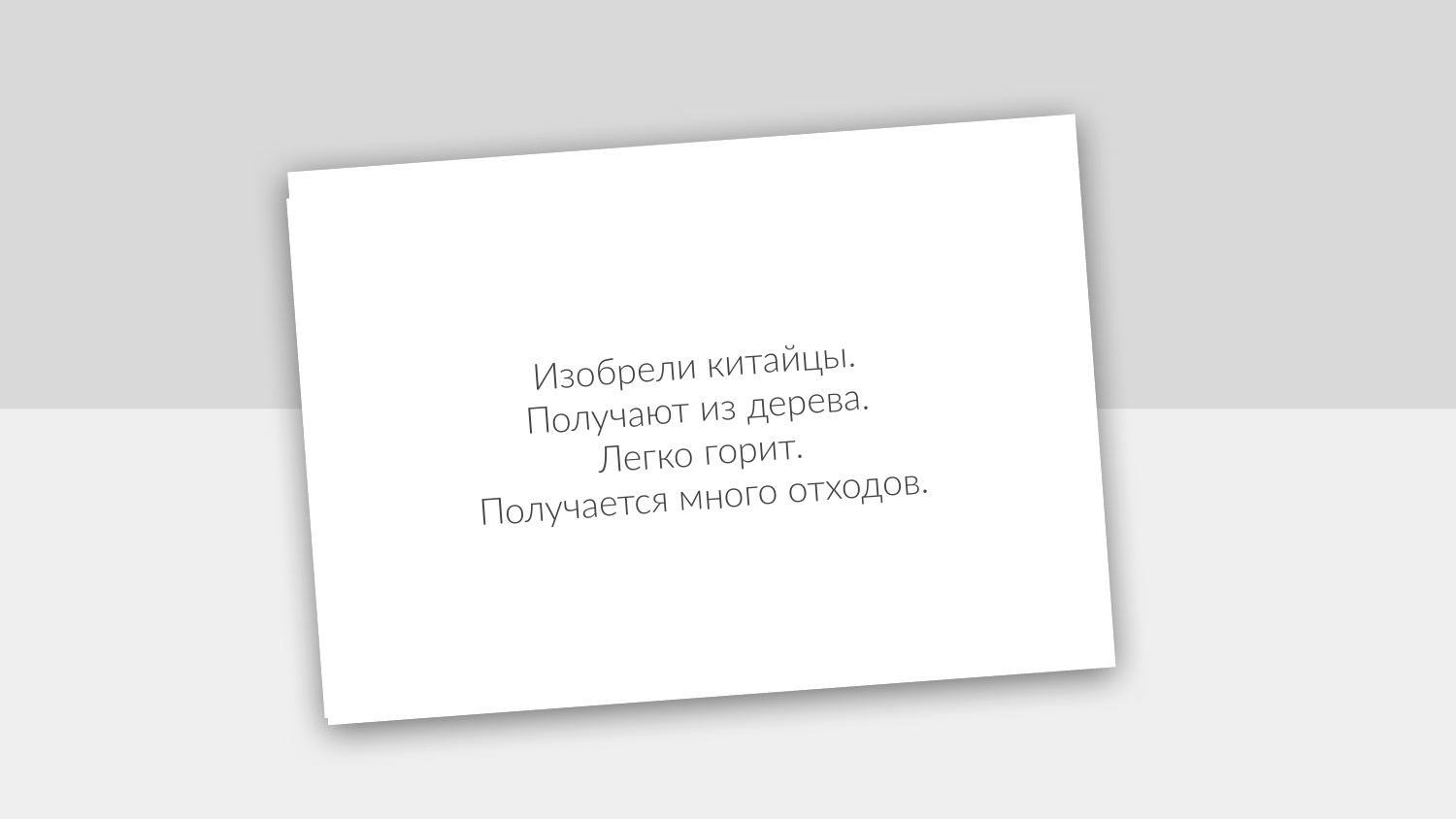

Изобрели китайцы.
Получают из дерева.
Легко горит.
Получается много отходов.